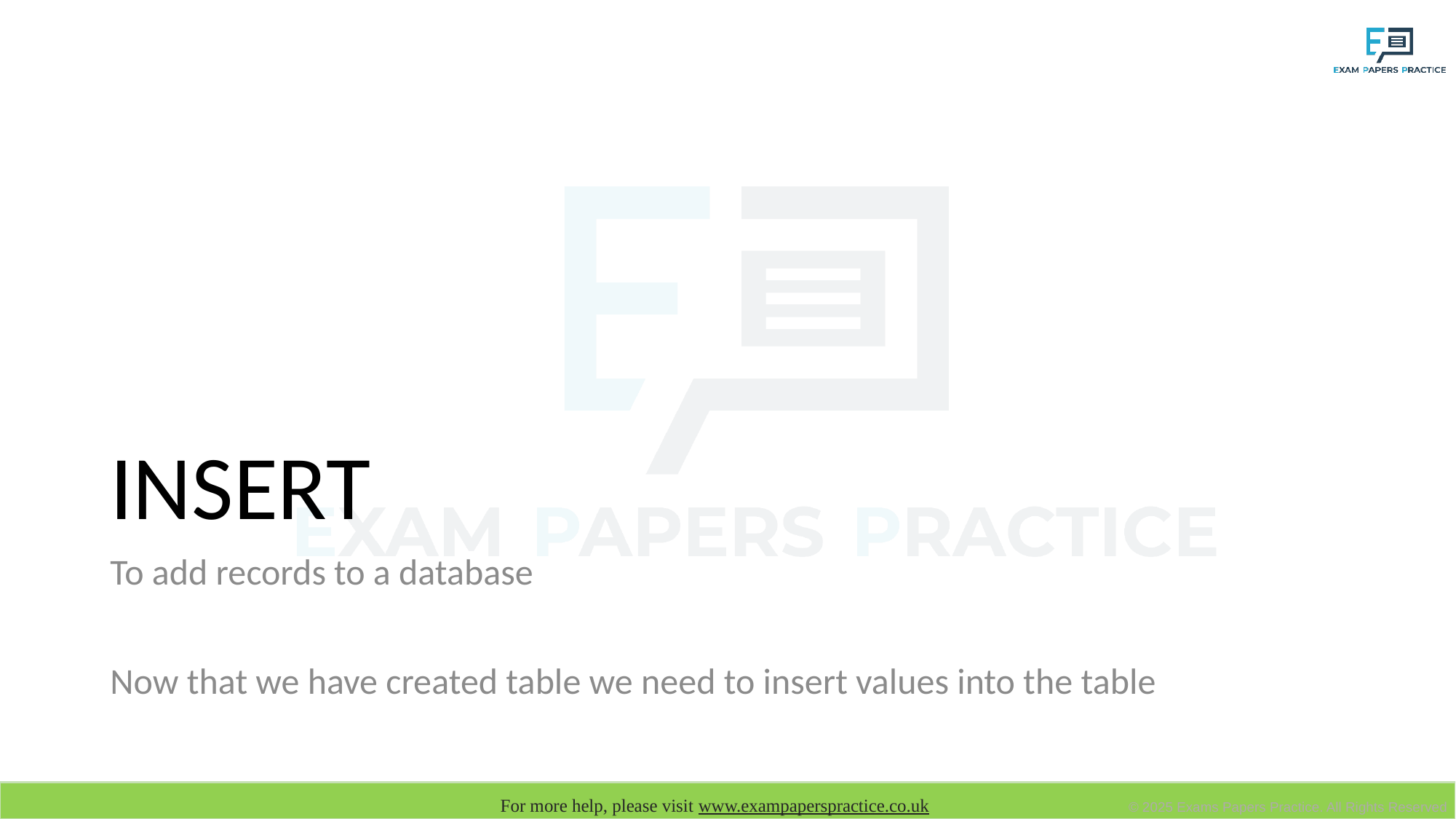

# INSERT
To add records to a database

Now that we have created table we need to insert values into the table